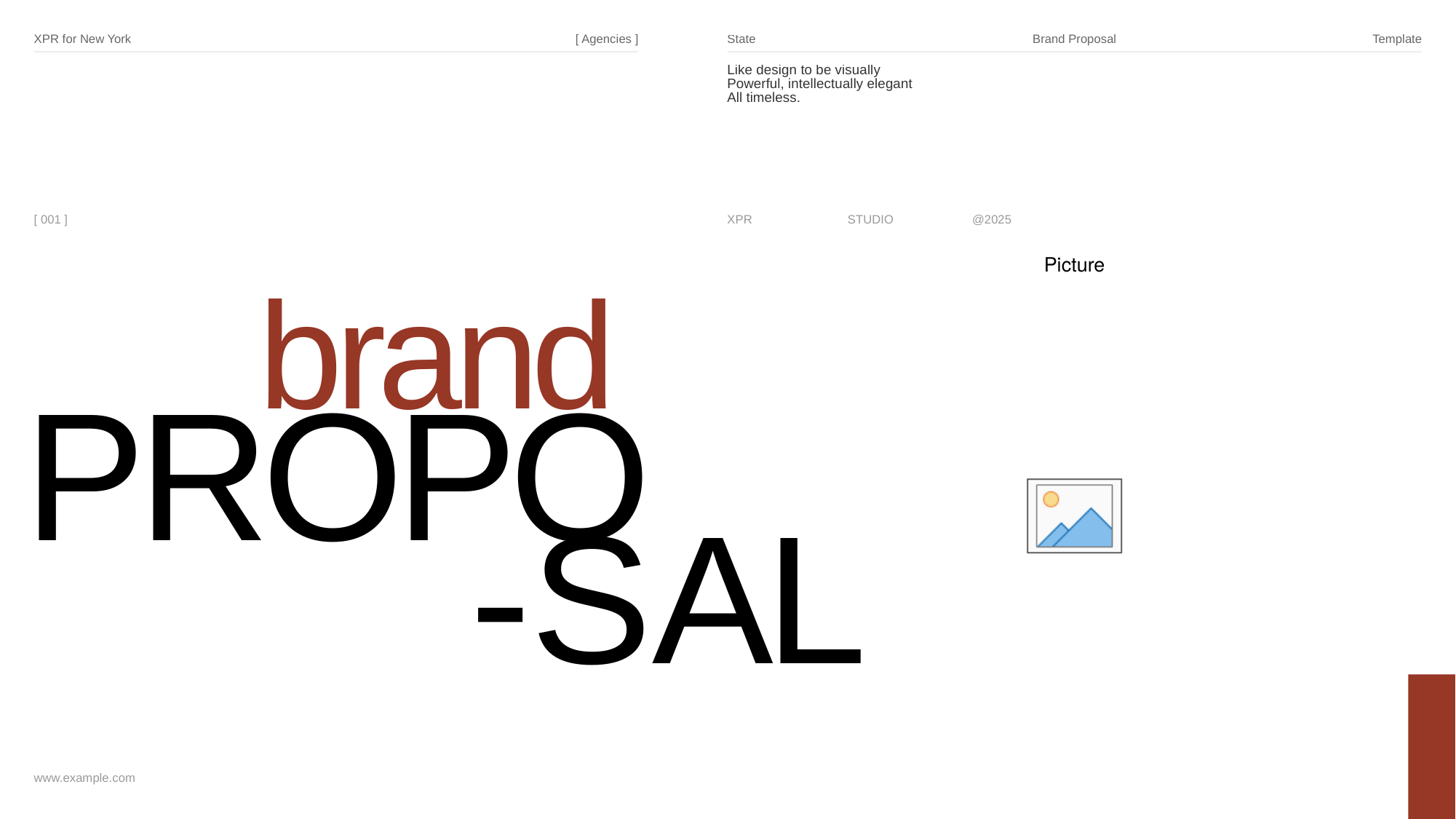

XPR for New York
[ Agencies ]
State
Brand Proposal
Template
Like design to be visually
Powerful, intellectually elegant
All timeless.
[ 001 ]
XPR
STUDIO
@2025

brand
PROPO
-SAL

www.example.com